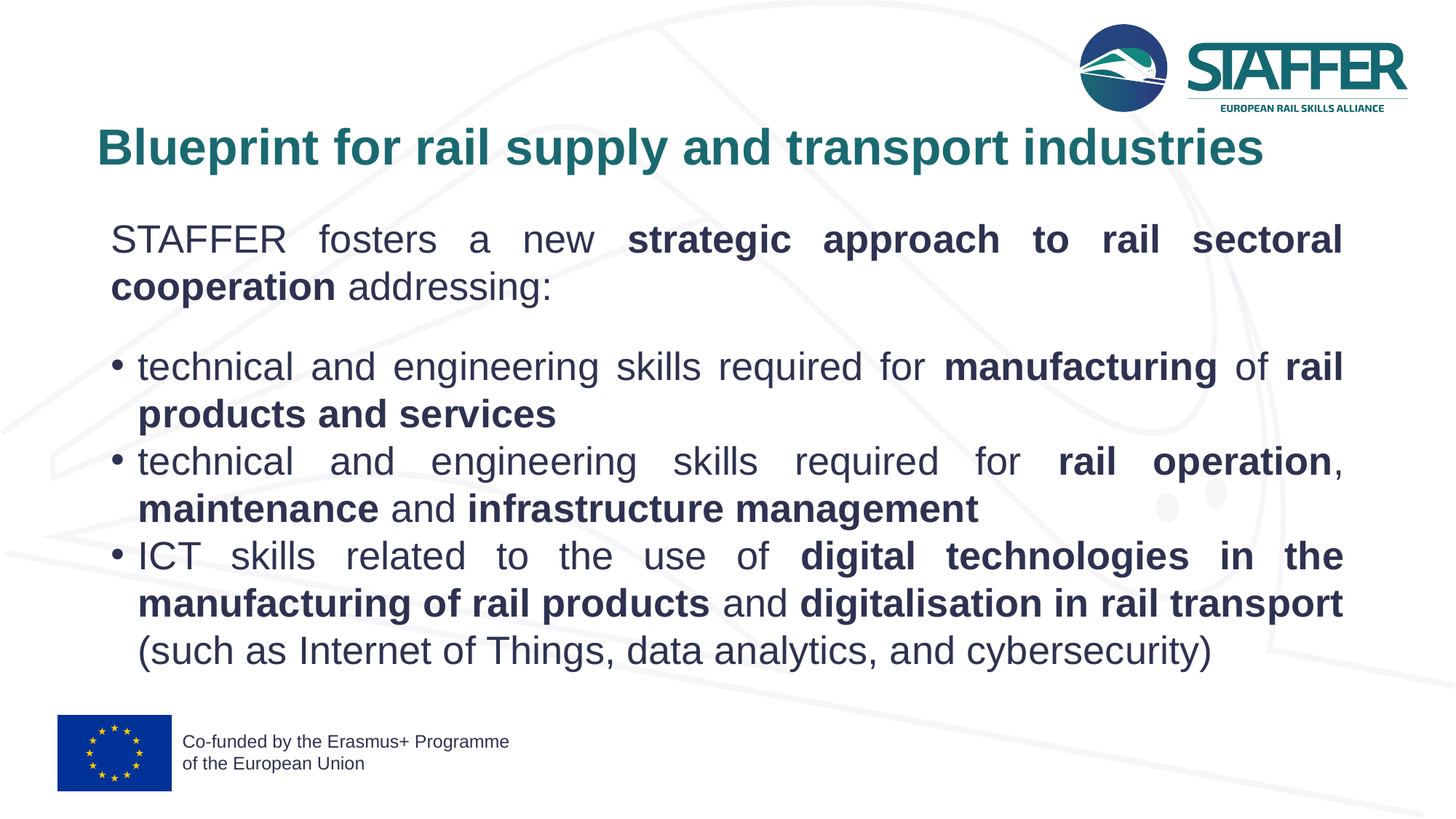

# Blueprint for rail supply and transport industries
STAFFER fosters a new strategic approach to rail sectoral cooperation addressing:

technical and engineering skills required for manufacturing of rail products and services
technical and engineering skills required for rail operation, maintenance and infrastructure management
ICT skills related to the use of digital technologies in the manufacturing of rail products and digitalisation in rail transport (such as Internet of Things, data analytics, and cybersecurity)